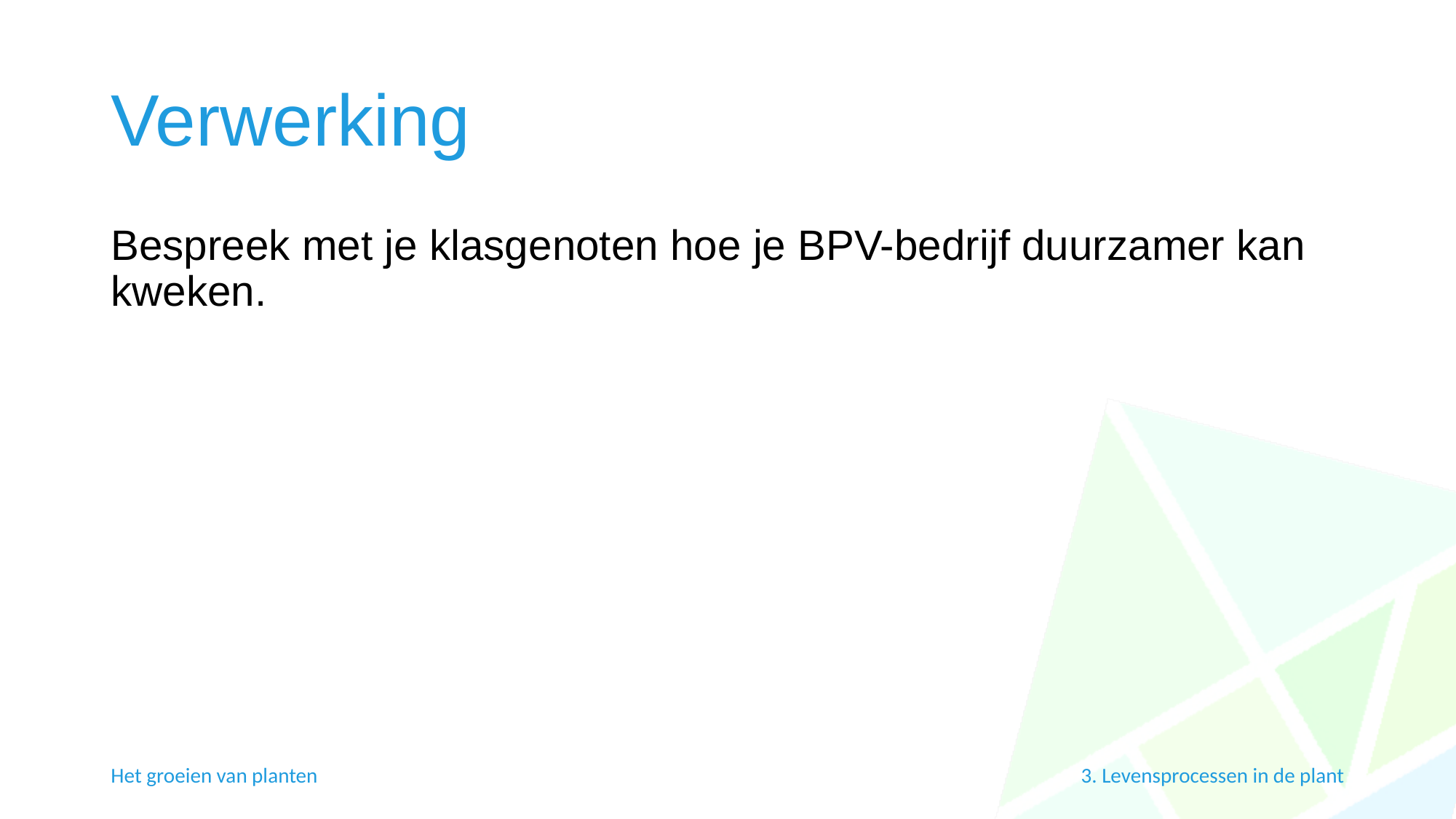

# Verwerking
Bespreek met je klasgenoten hoe je BPV-bedrijf duurzamer kan kweken.
Het groeien van planten
3. Levensprocessen in de plant